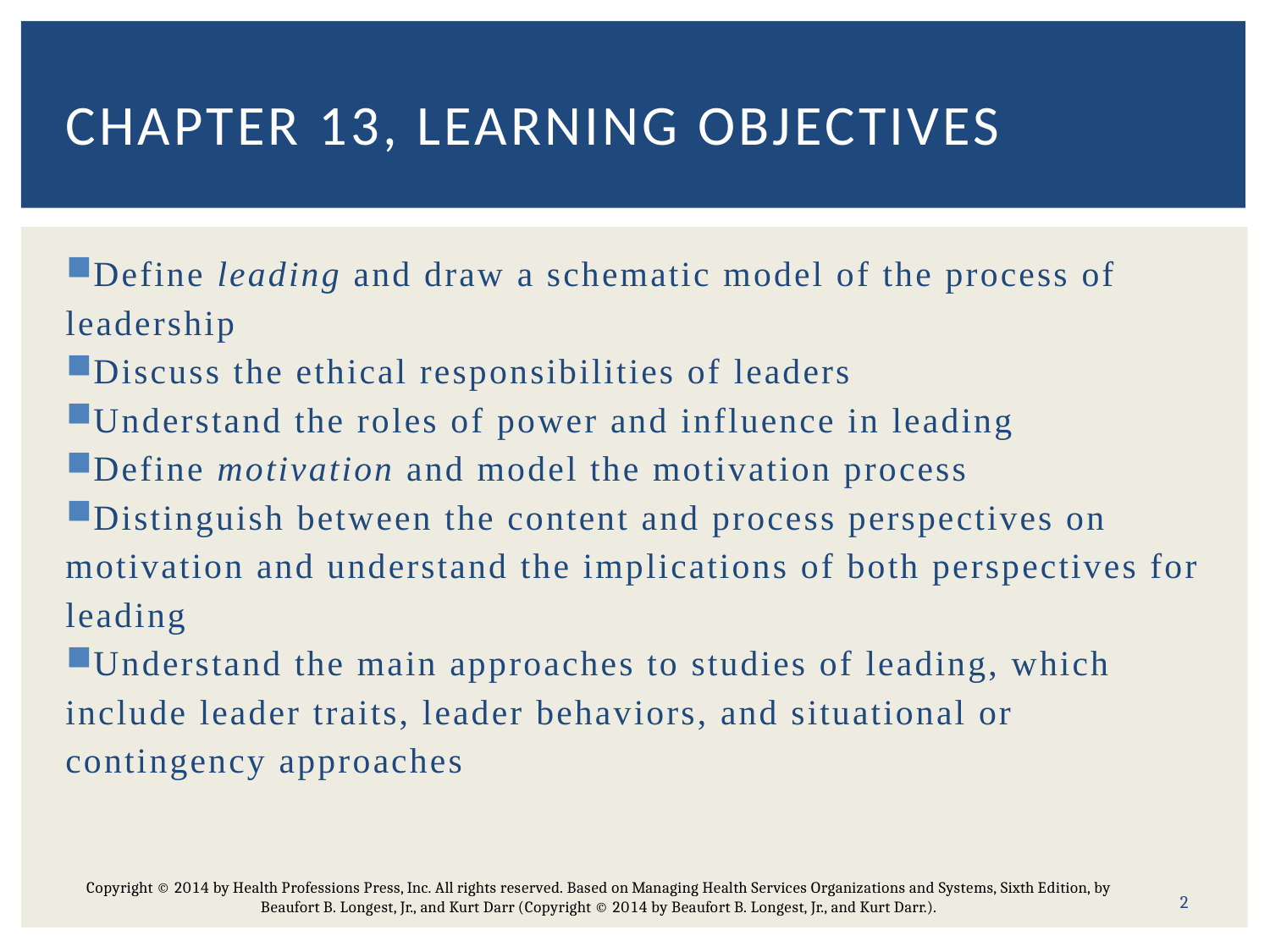

# Chapter 13, Learning objectives
Define leading and draw a schematic model of the process of leadership
Discuss the ethical responsibilities of leaders
Understand the roles of power and influence in leading
Define motivation and model the motivation process
Distinguish between the content and process perspectives on motivation and understand the implications of both perspectives for leading
Understand the main approaches to studies of leading, which include leader traits, leader behaviors, and situational or contingency approaches

2